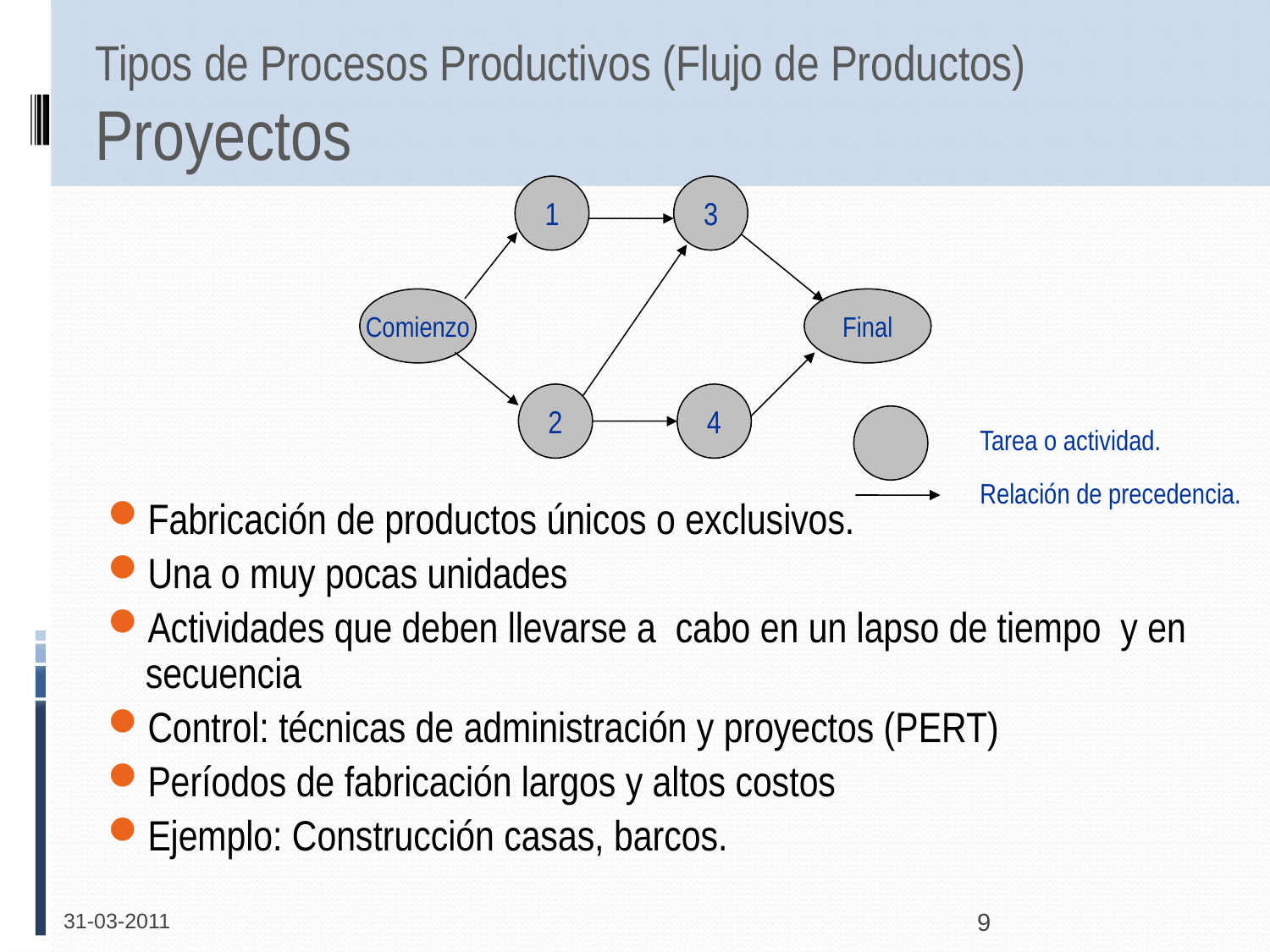

# Tipos de Procesos Productivos (Flujo de Productos) Proyectos
1
3

Fabricación de productos únicos o exclusivos.
Una o muy pocas unidades
Actividades que deben llevarse a  cabo en un lapso de tiempo  y en secuencia
Control: técnicas de administración y proyectos (PERT)
Períodos de fabricación largos y altos costos
Ejemplo: Construcción casas, barcos.

Comienzo
Final

2
4

Tarea o actividad.
Relación de precedencia.

31-03-2011
9